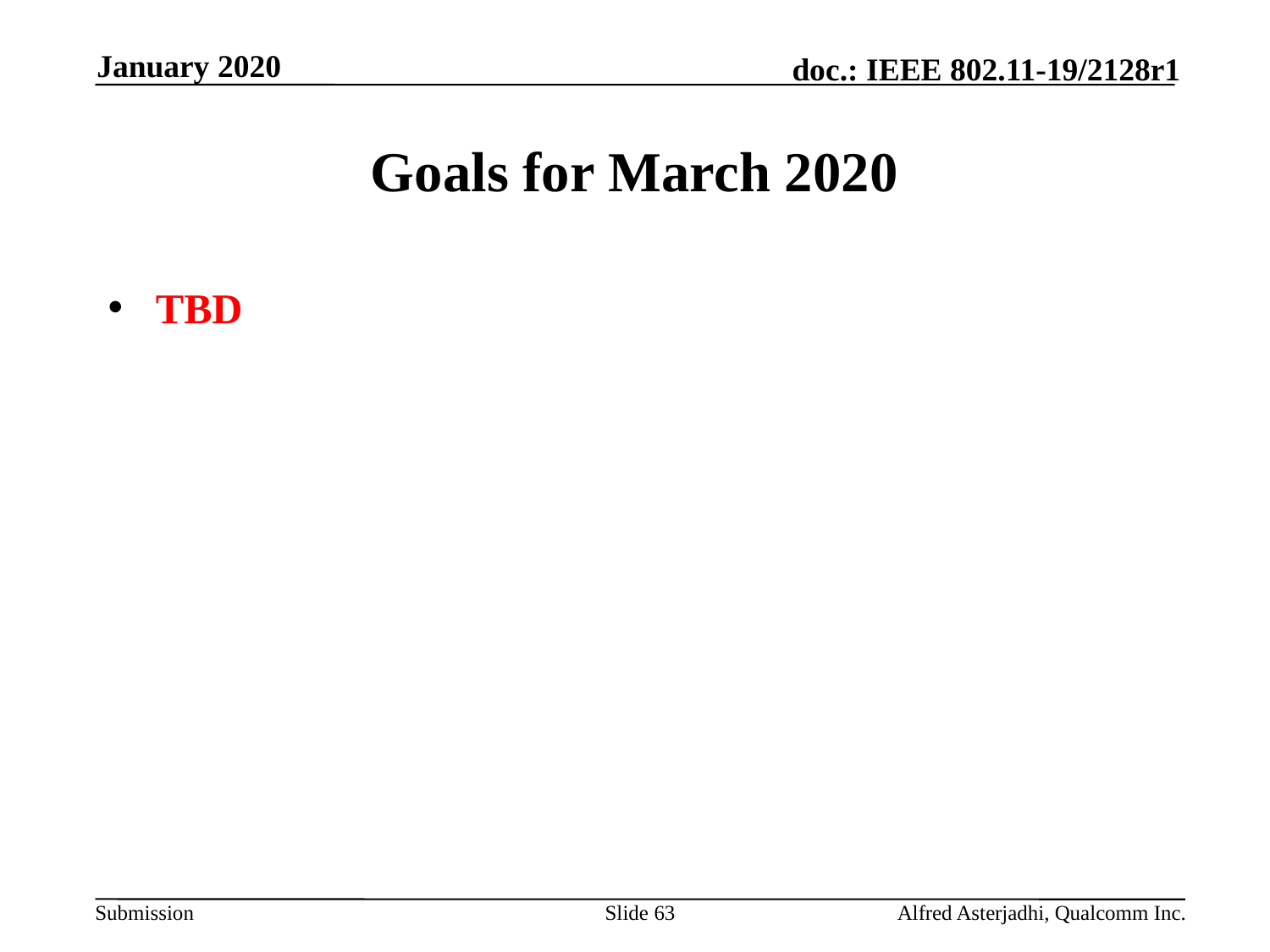

January 2020
# Goals for March 2020
TBD
Slide 63
Alfred Asterjadhi, Qualcomm Inc.